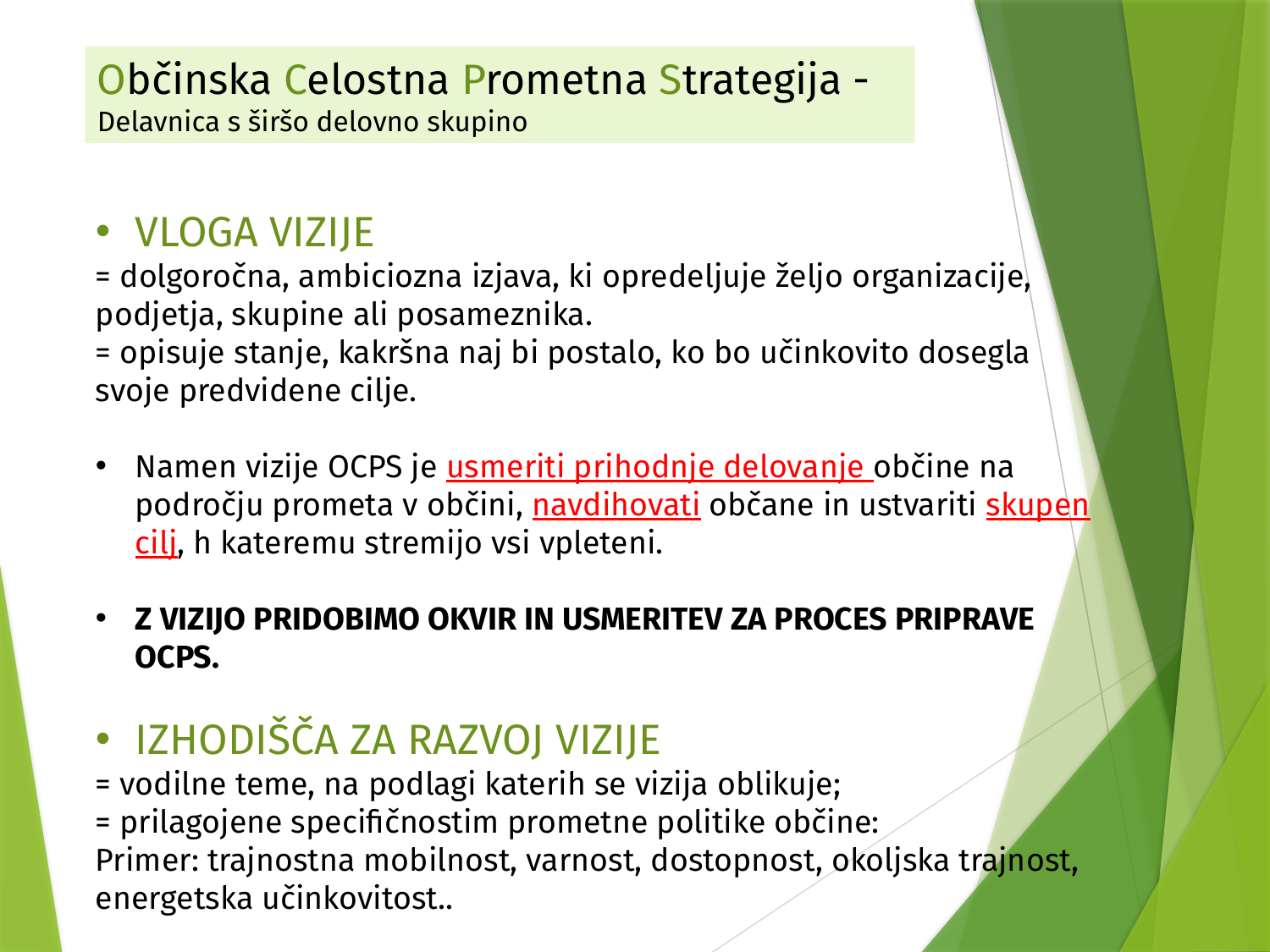

Občinska Celostna Prometna Strategija -
Delavnica s širšo delovno skupino
VLOGA VIZIJE
= dolgoročna, ambiciozna izjava, ki opredeljuje željo organizacije, podjetja, skupine ali posameznika.
= opisuje stanje, kakršna naj bi postalo, ko bo učinkovito dosegla svoje predvidene cilje.

Namen vizije OCPS je usmeriti prihodnje delovanje občine na področju prometa v občini, navdihovati občane in ustvariti skupen cilj, h kateremu stremijo vsi vpleteni.

Z VIZIJO PRIDOBIMO OKVIR IN USMERITEV ZA PROCES PRIPRAVE OCPS.

IZHODIŠČA ZA RAZVOJ VIZIJE
= vodilne teme, na podlagi katerih se vizija oblikuje;
= prilagojene specifičnostim prometne politike občine:
Primer: trajnostna mobilnost, varnost, dostopnost, okoljska trajnost, energetska učinkovitost..